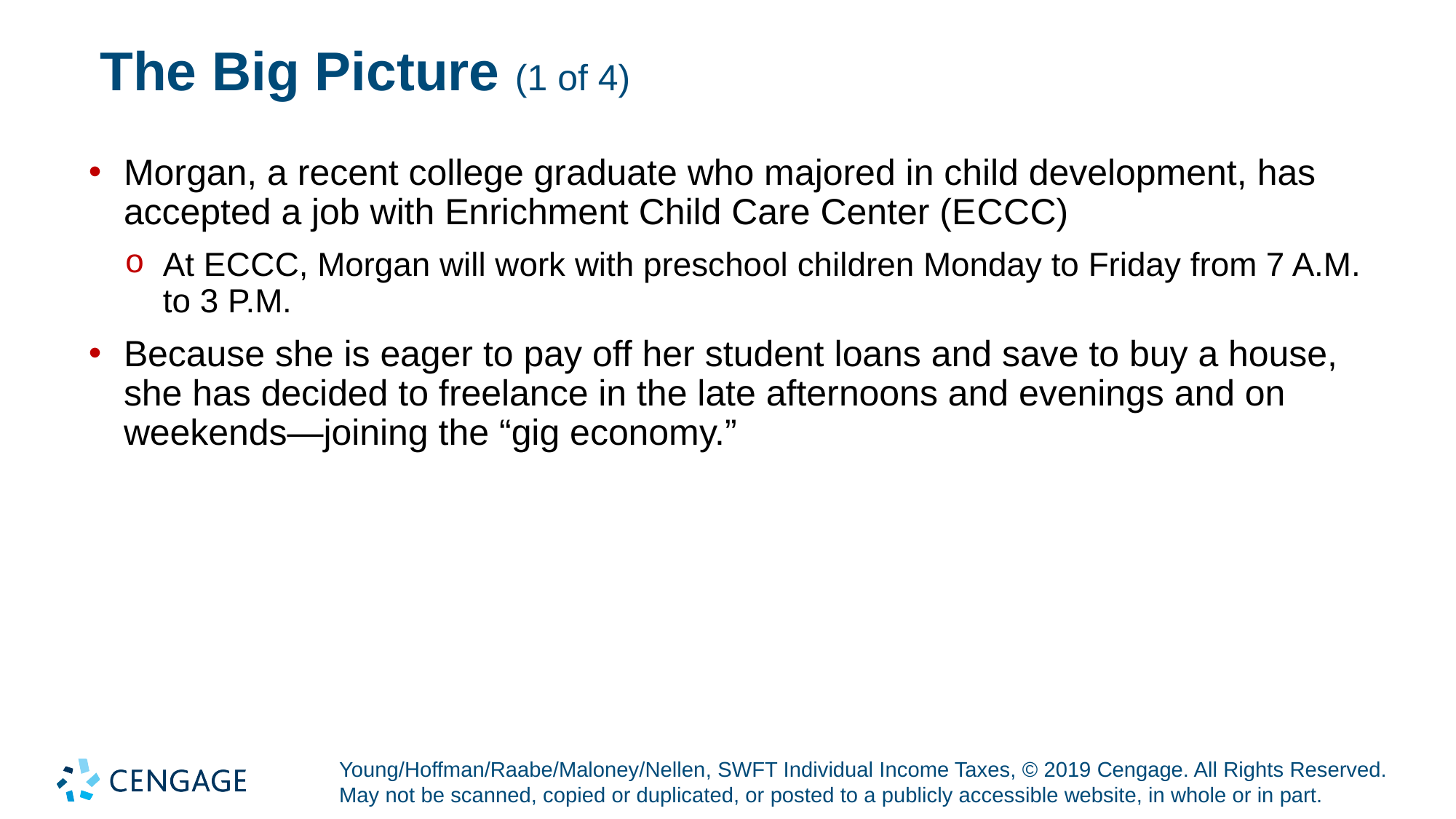

# The Big Picture (1 of 4)
Morgan, a recent college graduate who majored in child development, has accepted a job with Enrichment Child Care Center (E C C C)
At E C C C, Morgan will work with preschool children Monday to Friday from 7 A.M. to 3 P.M.
Because she is eager to pay off her student loans and save to buy a house, she has decided to freelance in the late afternoons and evenings and on weekends—joining the “gig economy.”